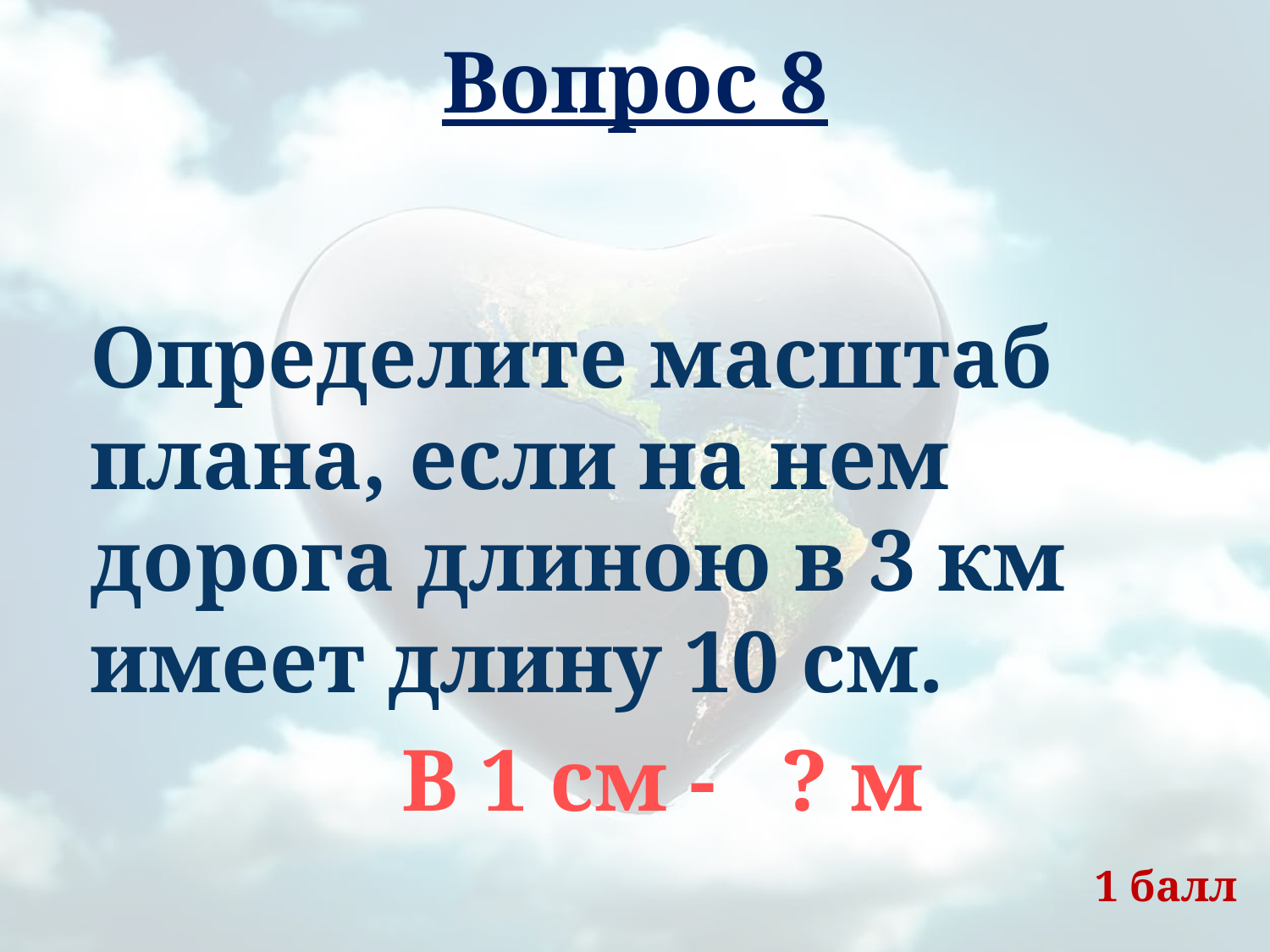

# Вопрос 8

	Определите масштаб плана, если на нем дорога длиною в 3 км имеет длину 10 см.
   В 1 см -   ? м
1 балл